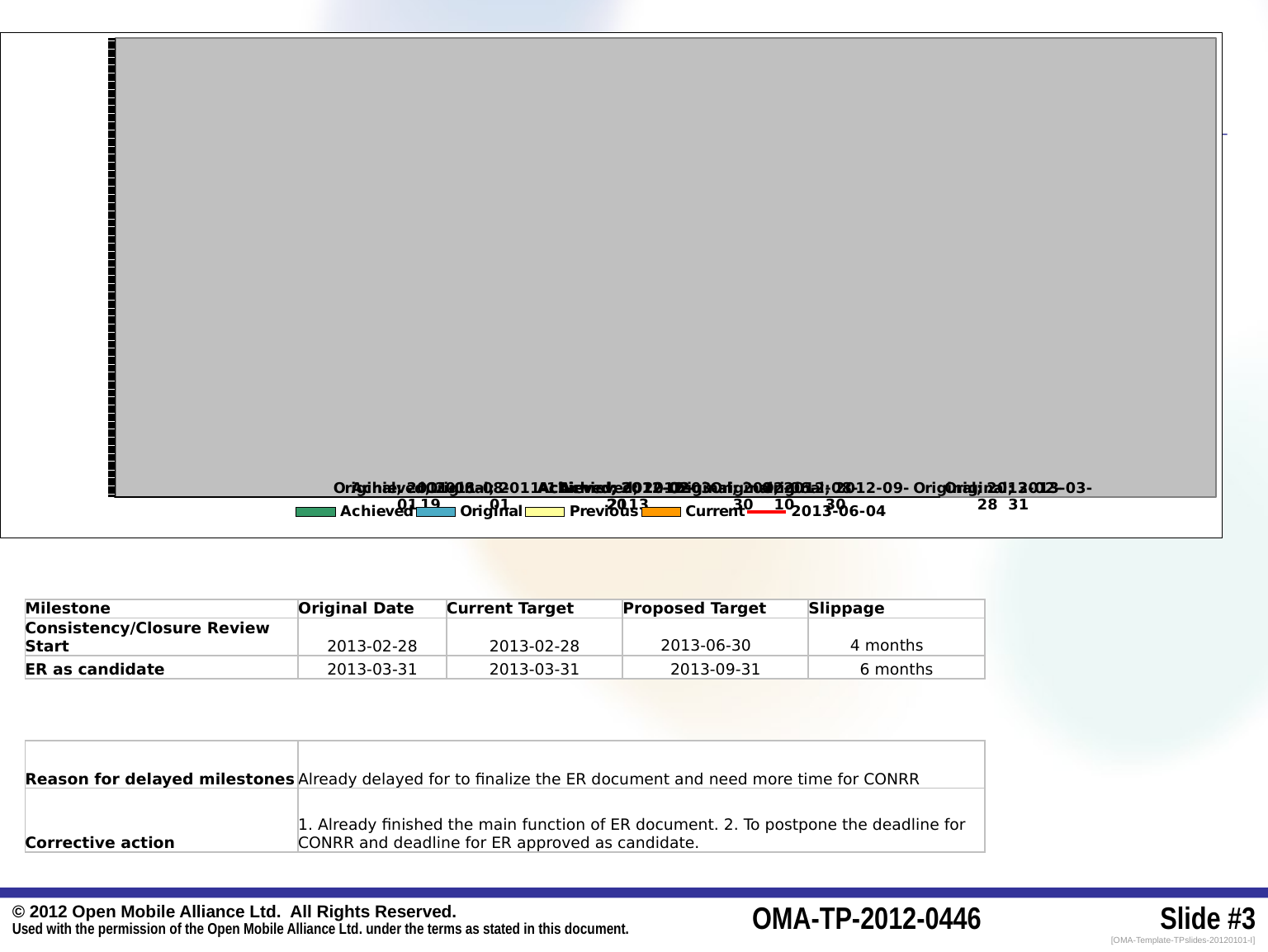

[unsupported chart]

| Milestone | Original Date | Current Target | Proposed Target | Slippage |
| --- | --- | --- | --- | --- |
| Consistency/Closure Review Start | 2013-02-28 | 2013-02-28 | 2013-06-30 | 4 months |
| ER as candidate | 2013-03-31 | 2013-03-31 | 2013-09-31 | 6 months |
|  |  |  |  |  |
|  |  |  |  |  |
|  |  |  |  |  |
| Reason for delayed milestones | Already delayed for to finalize the ER document and need more time for CONRR |  |  |  |
| Corrective action | 1. Already finished the main function of ER document. 2. To postpone the deadline for CONRR and deadline for ER approved as candidate. |  |  |  |